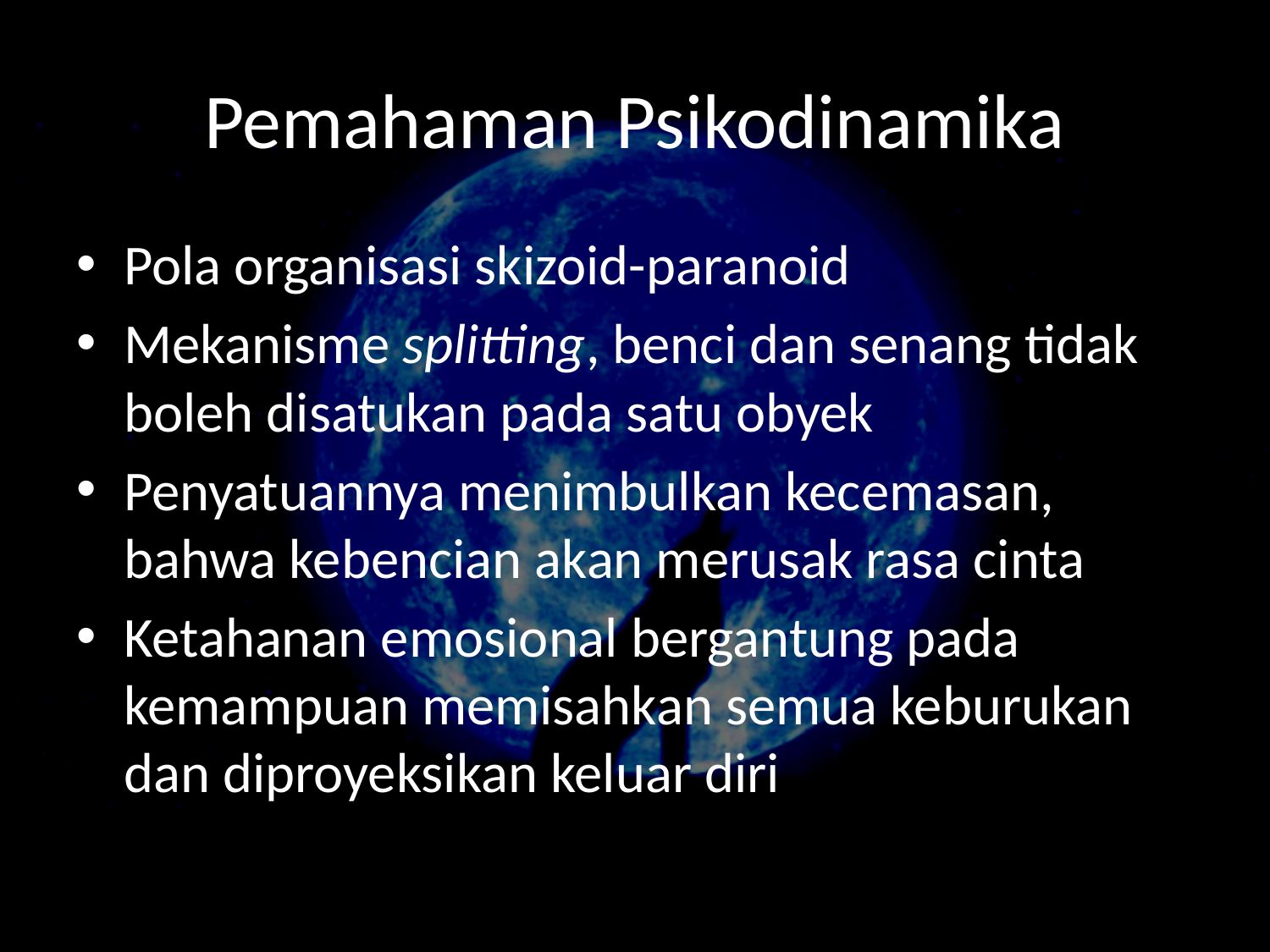

# Pemahaman Psikodinamika
Pola organisasi skizoid-paranoid
Mekanisme splitting, benci dan senang tidak boleh disatukan pada satu obyek
Penyatuannya menimbulkan kecemasan, bahwa kebencian akan merusak rasa cinta
Ketahanan emosional bergantung pada kemampuan memisahkan semua keburukan dan diproyeksikan keluar diri